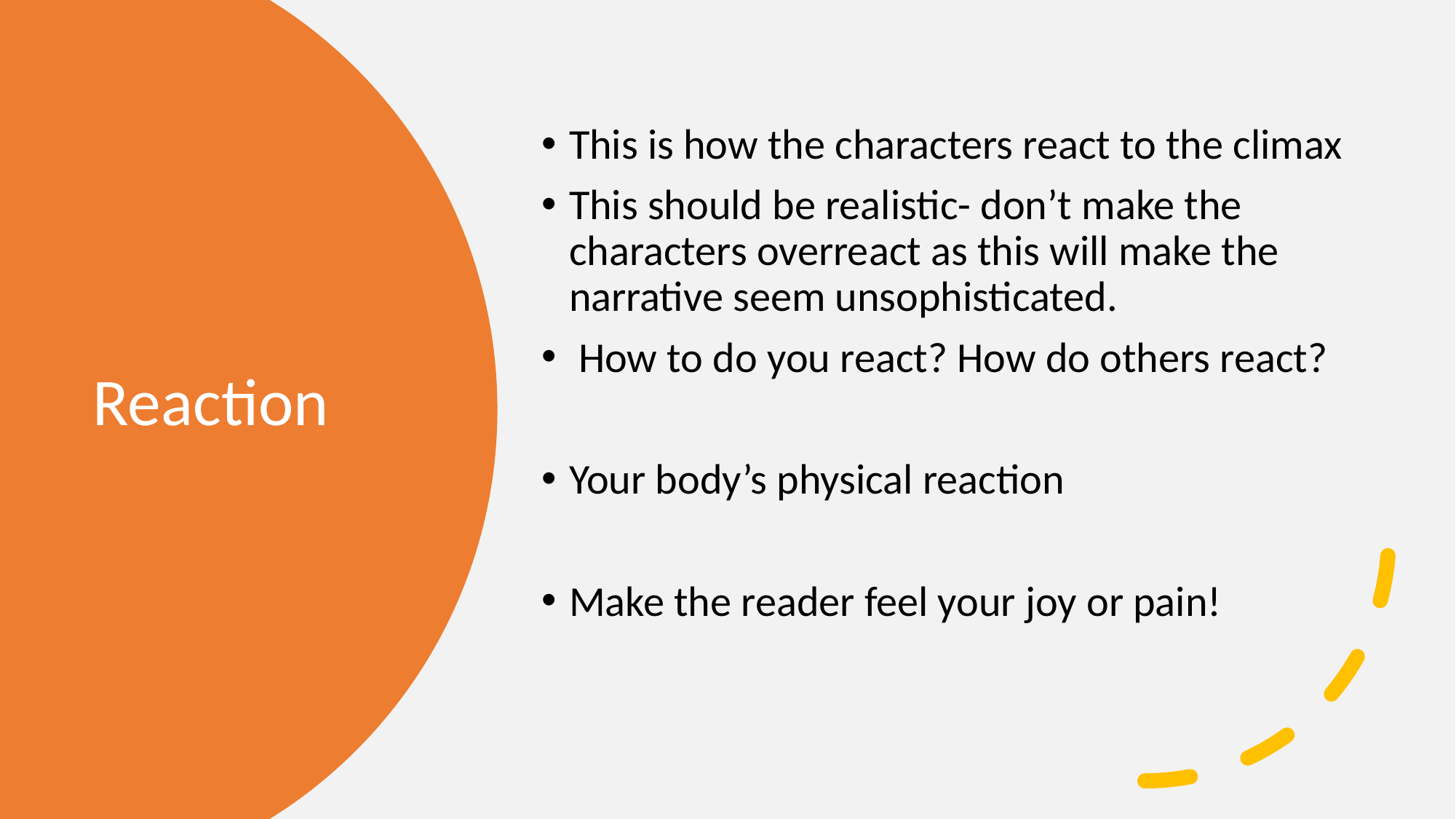

This is how the characters react to the climax
This should be realistic- don’t make the characters overreact as this will make the narrative seem unsophisticated.
 How to do you react? How do others react?

Your body’s physical reaction

Make the reader feel your joy or pain!

# Reaction